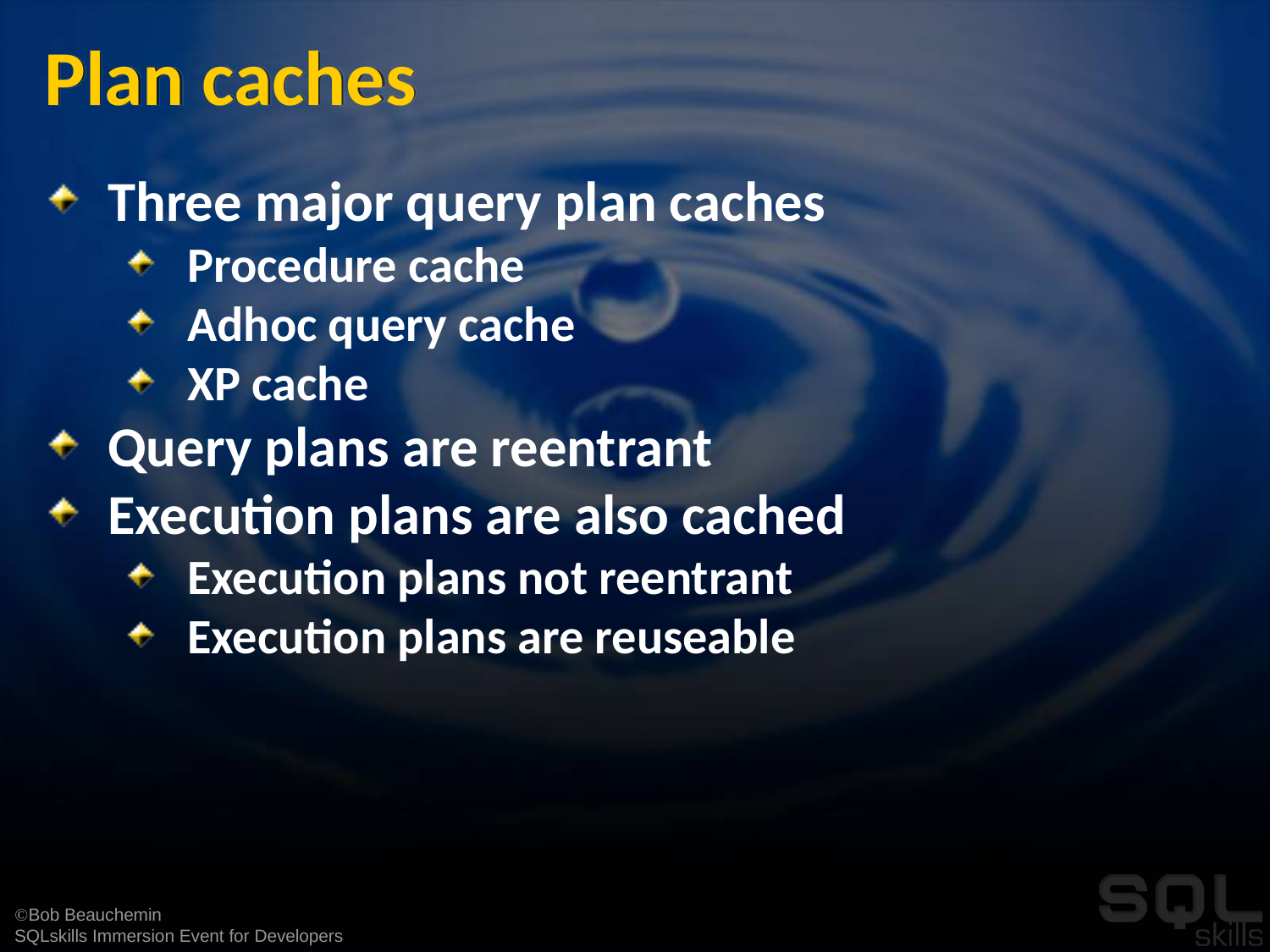

# Plan caches
Three major query plan caches
Procedure cache
Adhoc query cache
XP cache
Query plans are reentrant
Execution plans are also cached
Execution plans not reentrant
Execution plans are reuseable